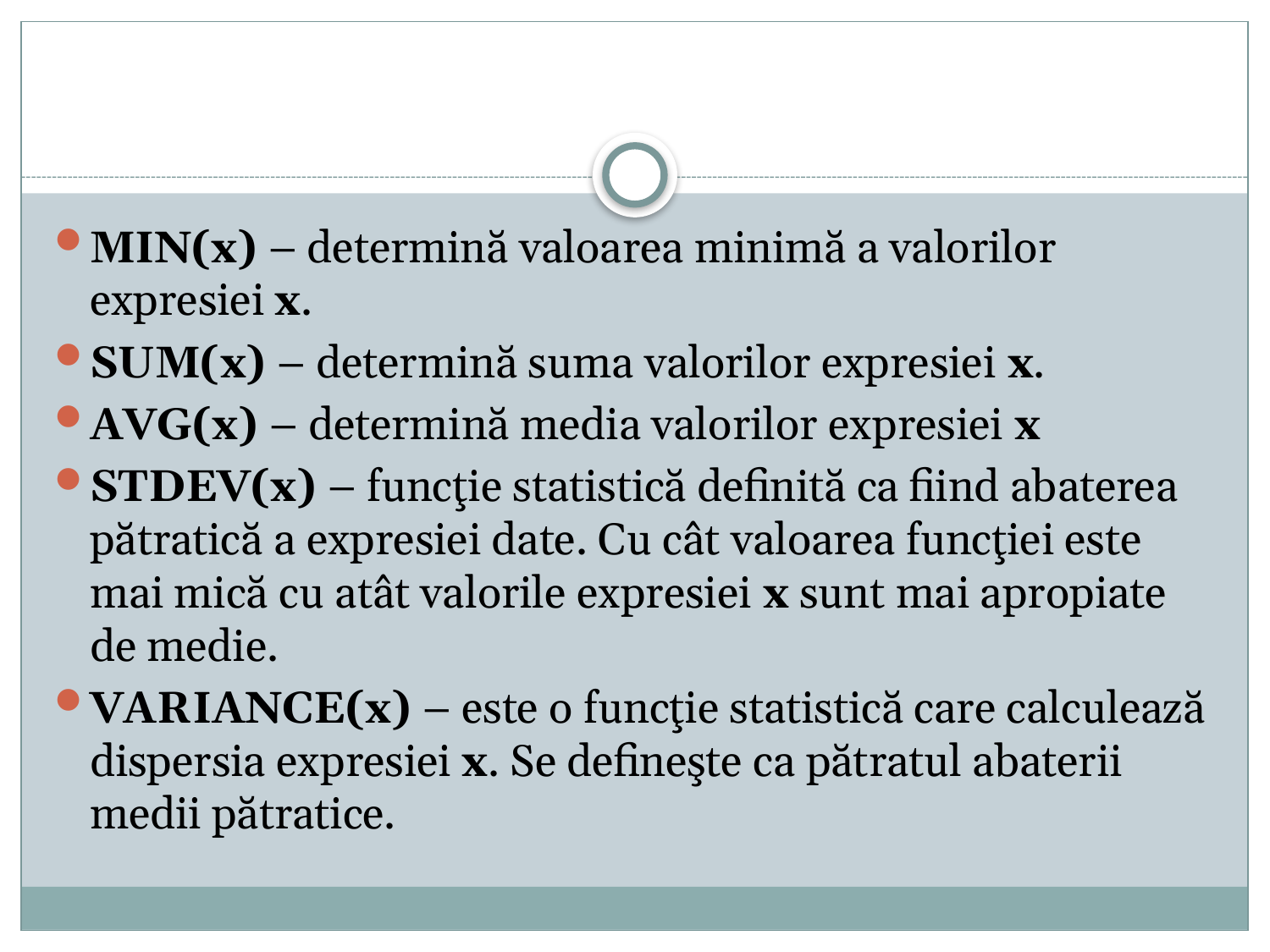

#
MIN(x) – determină valoarea minimă a valorilor expresiei x.
SUM(x) – determină suma valorilor expresiei x.
AVG(x) – determină media valorilor expresiei x
STDEV(x) – funcţie statistică definită ca fiind abaterea pătratică a expresiei date. Cu cât valoarea funcţiei este mai mică cu atât valorile expresiei x sunt mai apropiate de medie.
VARIANCE(x) – este o funcţie statistică care calculează dispersia expresiei x. Se defineşte ca pătratul abaterii medii pătratice.